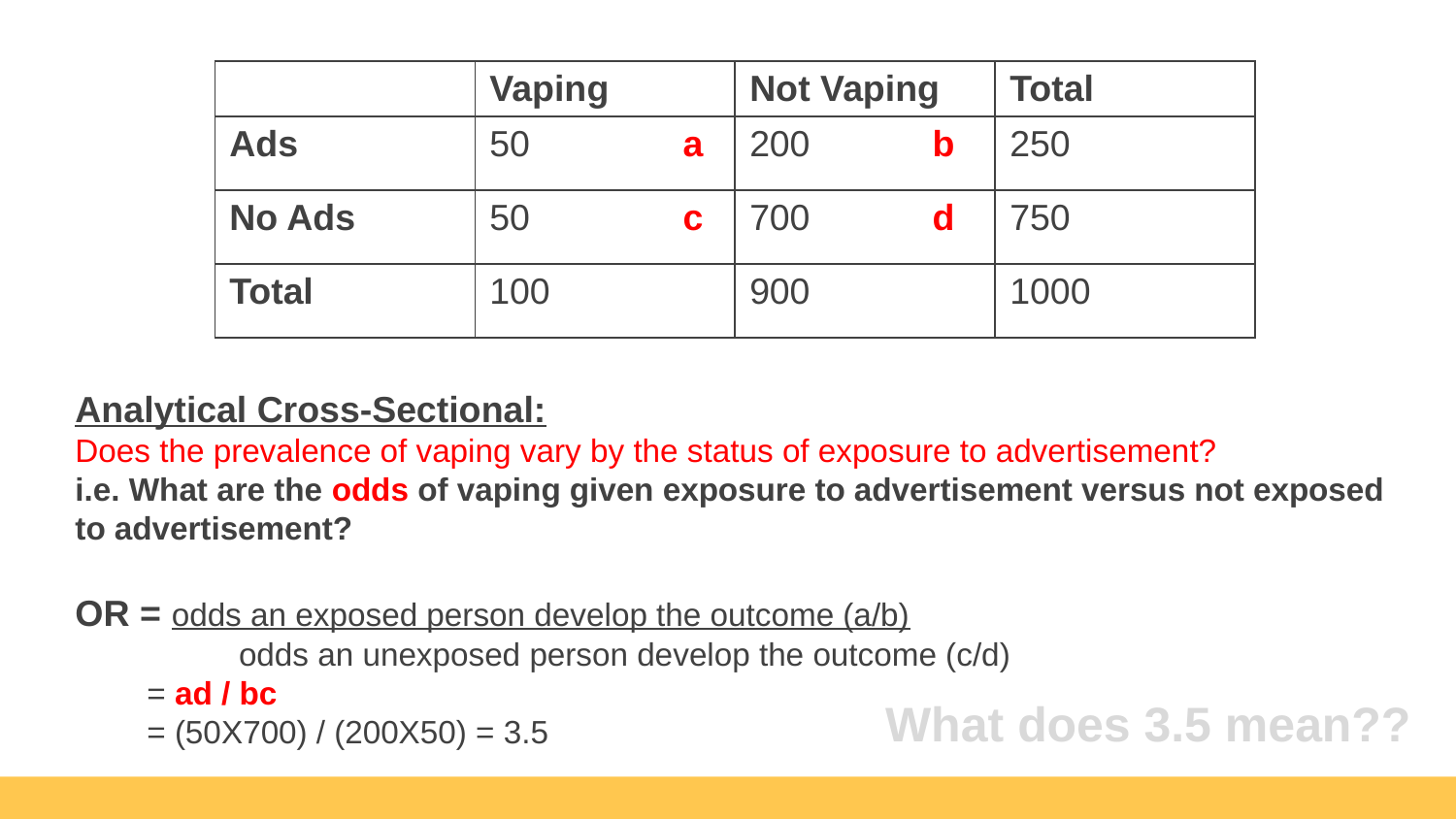

|  | Vaping | Not Vaping | Total |
| --- | --- | --- | --- |
| Ads | 50 a | 200 b | 250 |
| No Ads | 50 c | 700 d | 750 |
| Total | 100 | 900 | 1000 |
Analytical Cross-Sectional:
Does the prevalence of vaping vary by the status of exposure to advertisement?
i.e. What are the odds of vaping given exposure to advertisement versus not exposed to advertisement?

OR = odds an exposed person develop the outcome (a/b)
	  odds an unexposed person develop the outcome (c/d)
        = ad / bc
        = (50X700) / (200X50) = 3.5

What does 3.5 mean??